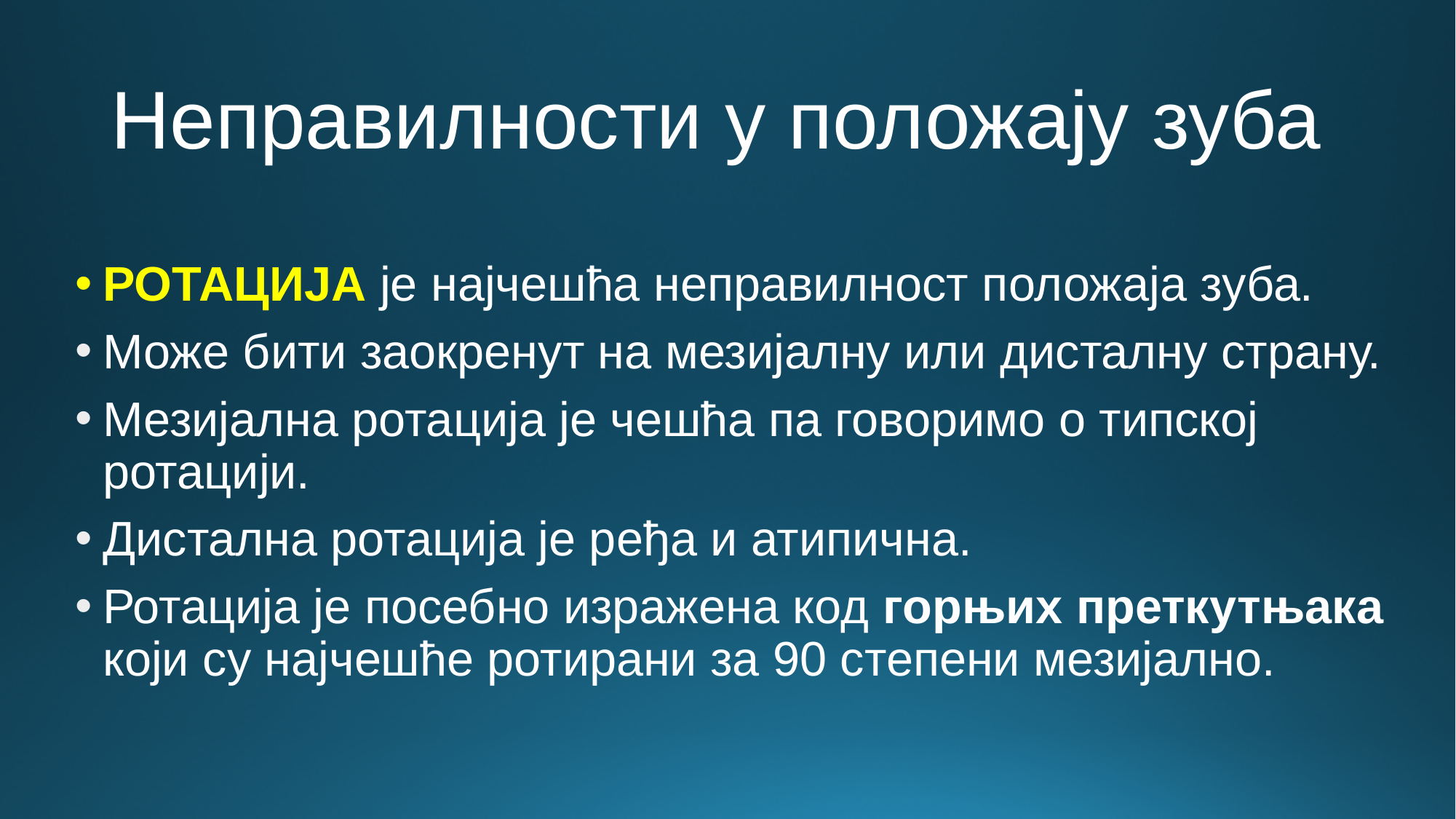

# Неправилности у положају зуба
РОТАЦИЈА је најчешћа неправилност положаја зуба.
Може бити заокренут на мезијалну или дисталну страну.
Мезијална ротација је чешћа па говоримо о типској ротацији.
Дистална ротација је ређа и атипична.
Ротација је посебно изражена код горњих преткутњака који су најчешће ротирани за 90 степени мезијално.